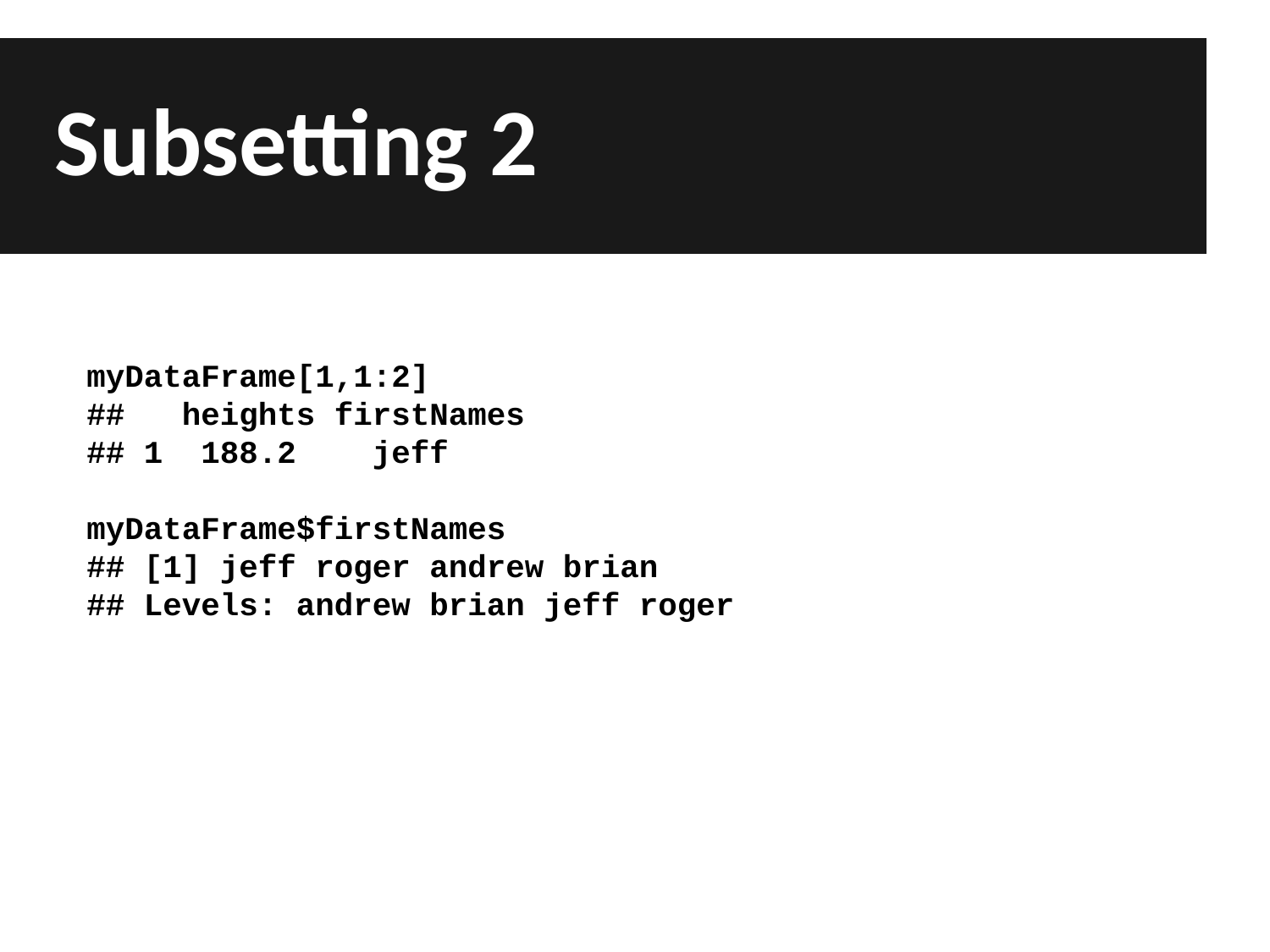

Subsetting 2
myDataFrame[1,1:2]
##   heights firstNames
## 1  188.2    jeff

myDataFrame$firstNames
## [1] jeff roger andrew brian
## Levels: andrew brian jeff roger